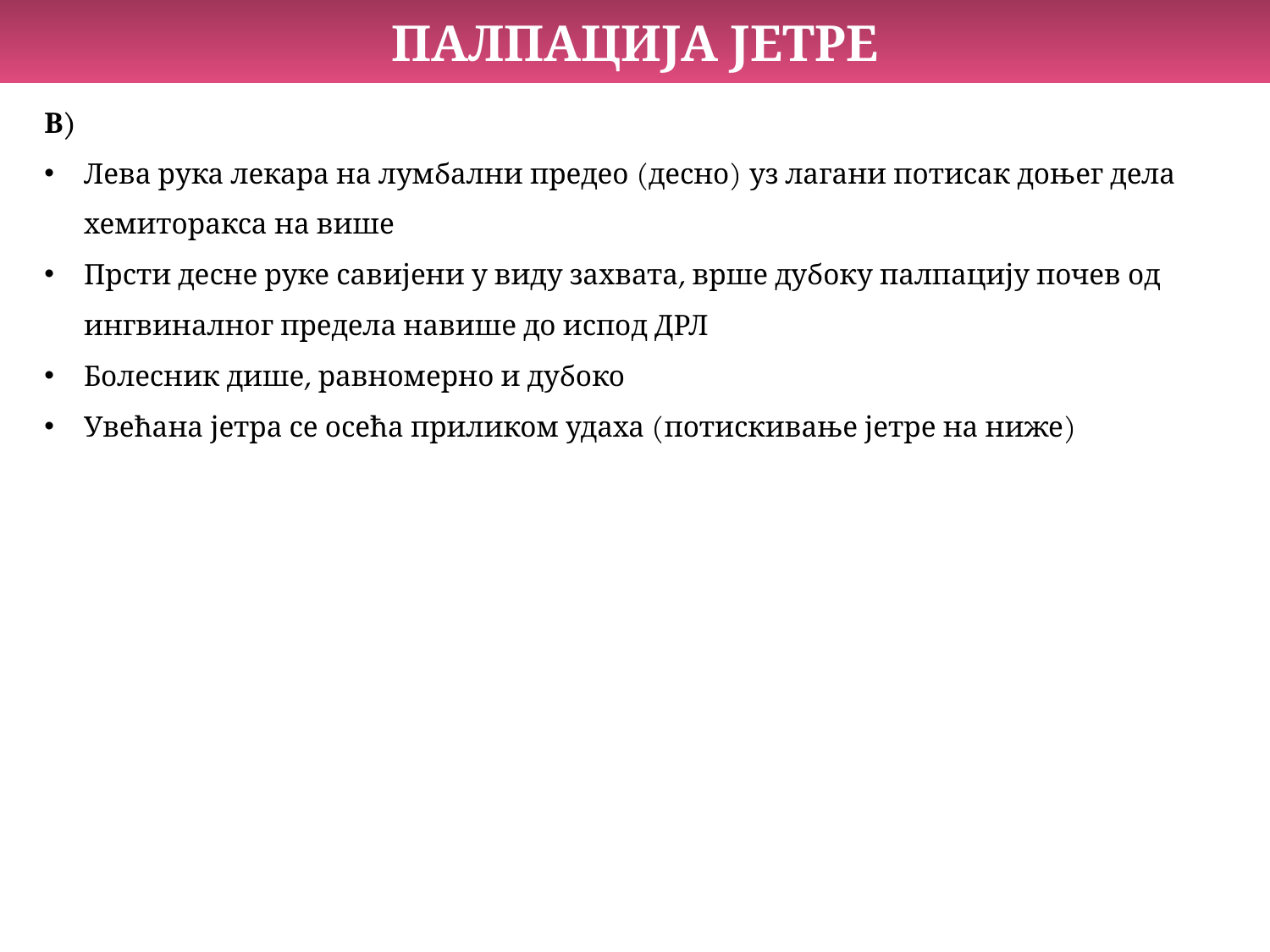

ПАЛПАЦИЈА ЈЕТРЕ
В)
Лева рука лекара на лумбални предео (десно) уз лагани потисак доњег дела хемиторакса на више
Прсти десне руке савијени у виду захвата, врше дубоку палпацију почев од ингвиналног предела навише до испод ДРЛ
Болесник дише, равномерно и дубоко
Увећана јетра се осећа приликом удаха (потискивање јетре на ниже)